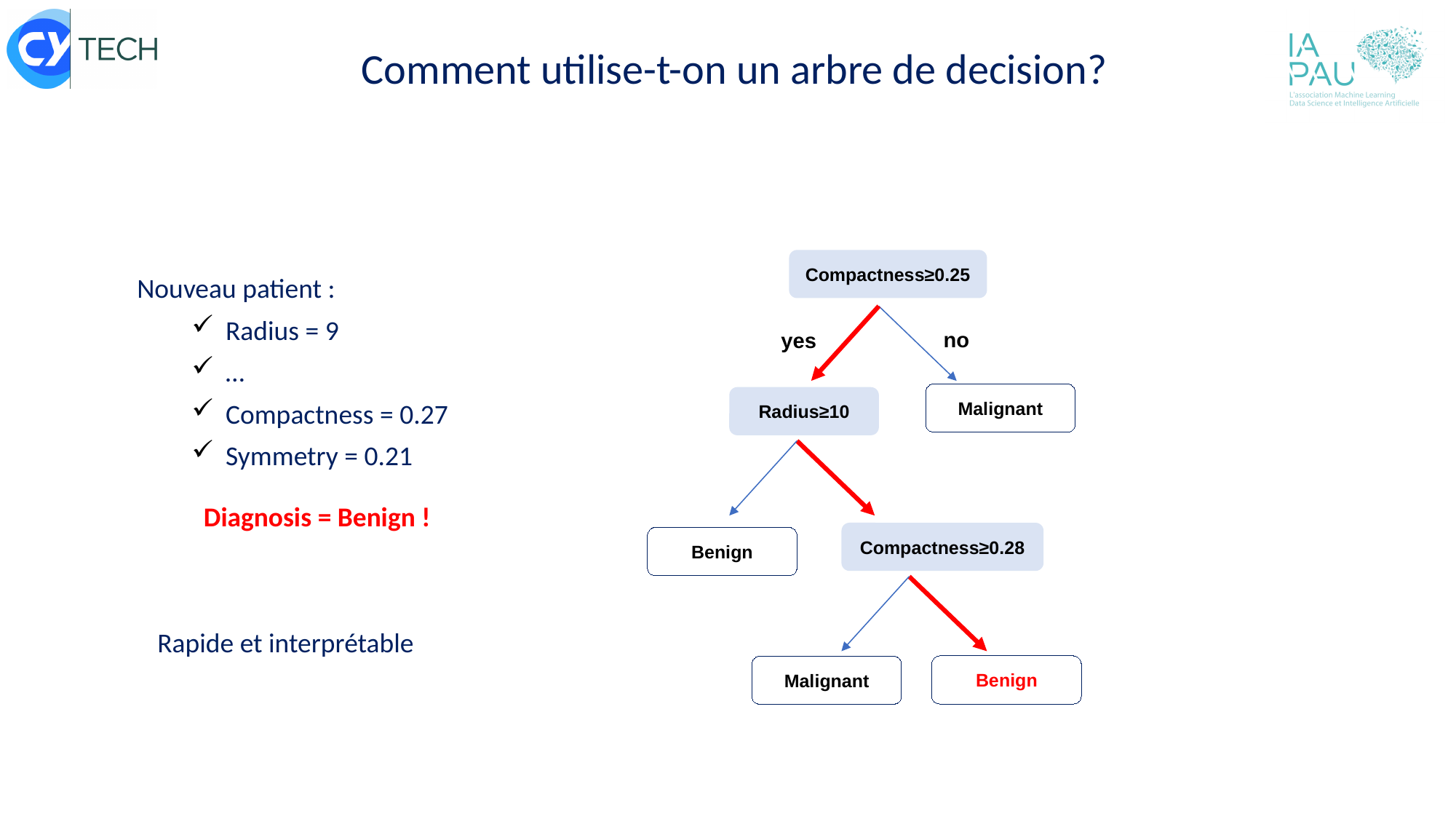

Comment utilise-t-on un arbre de decision?

Compactness≥0.25

no
yes

Malignant

Radius≥10

Compactness≥0.28

Benign

Benign

Malignant

Nouveau patient :
Radius = 9
…
Compactness = 0.27
Symmetry = 0.21
Diagnosis = Benign !
Rapide et interprétable